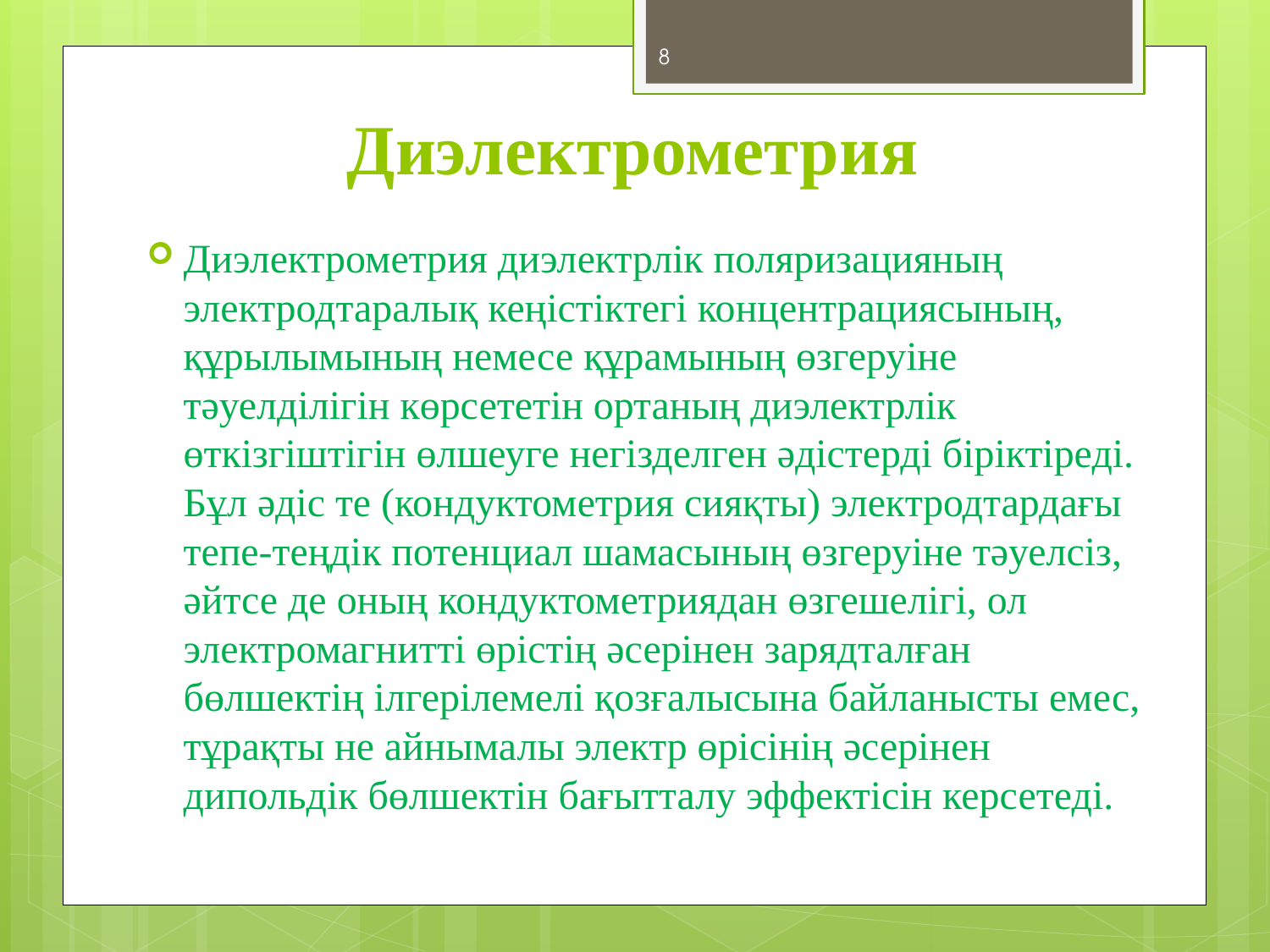

8
# Диэлектрометрия
Диэлектрометрия диэлектрлік поляризацияның электродтаралық кеңістіктегі концентрациясының, құрылымының немесе құрамының өзгеруіне тәуелділігін көрсететін ортаның диэлектрлік өткізгіштігін өлшеуге негізделген әдістерді біріктіреді. Бұл әдіс те (кондуктометрия сияқты) электродтардағы тепе-теңдік потенциал шамасының өзгеруіне тәуелсіз, әйтсе де оның кондуктометриядан өзгешелігі, ол электромагнитті өрістің әсерінен зарядталған бөлшектің ілгерілемелі қозғалысына байланысты емес, тұрақты не айнымалы электр өрісінің әсерінен дипольдік бөлшектін бағытталу эффектісін керсетеді.